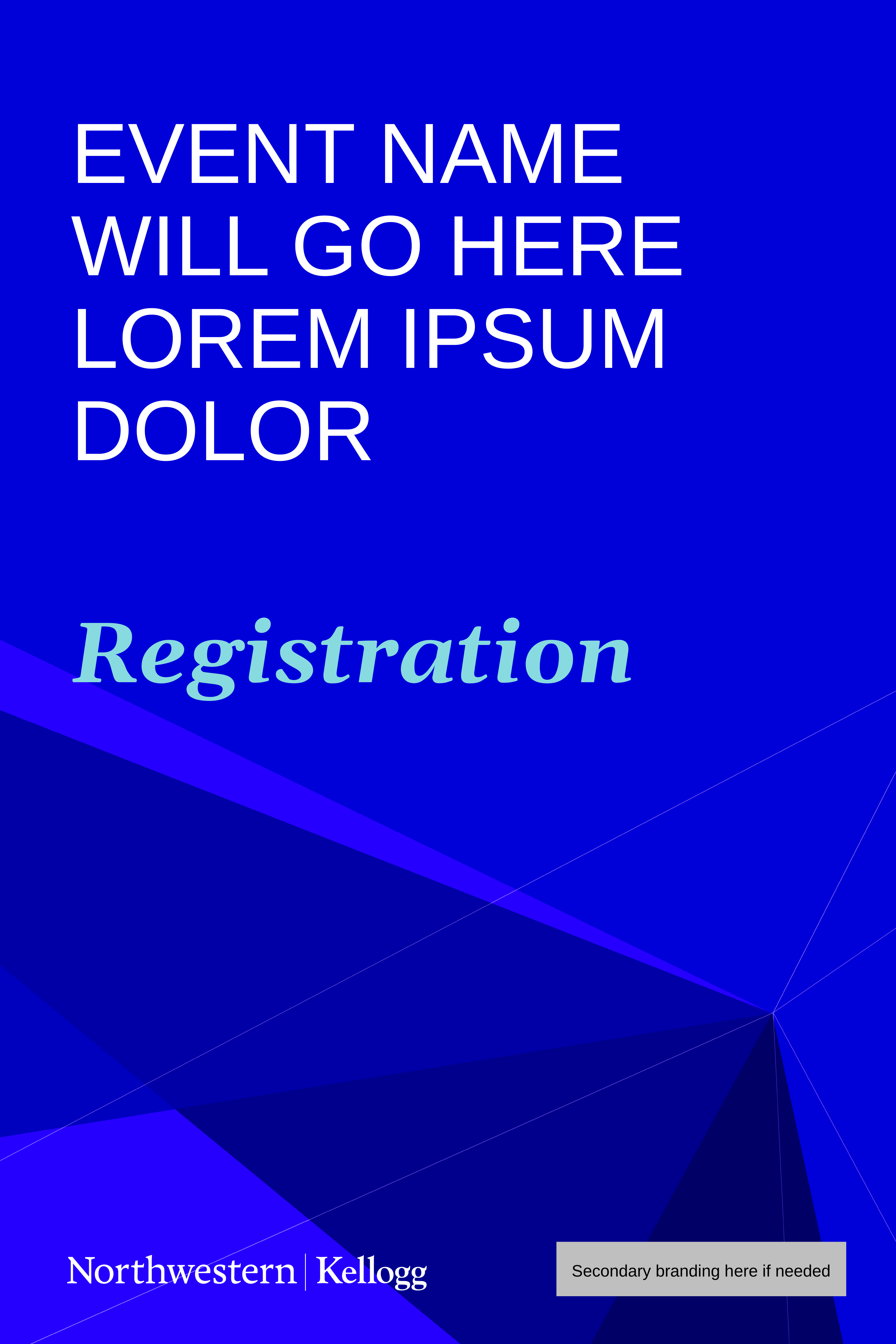

# EVENT NAME WILL GO HERE LOREM IPSUM DOLOR
Registration

Secondary branding here if needed